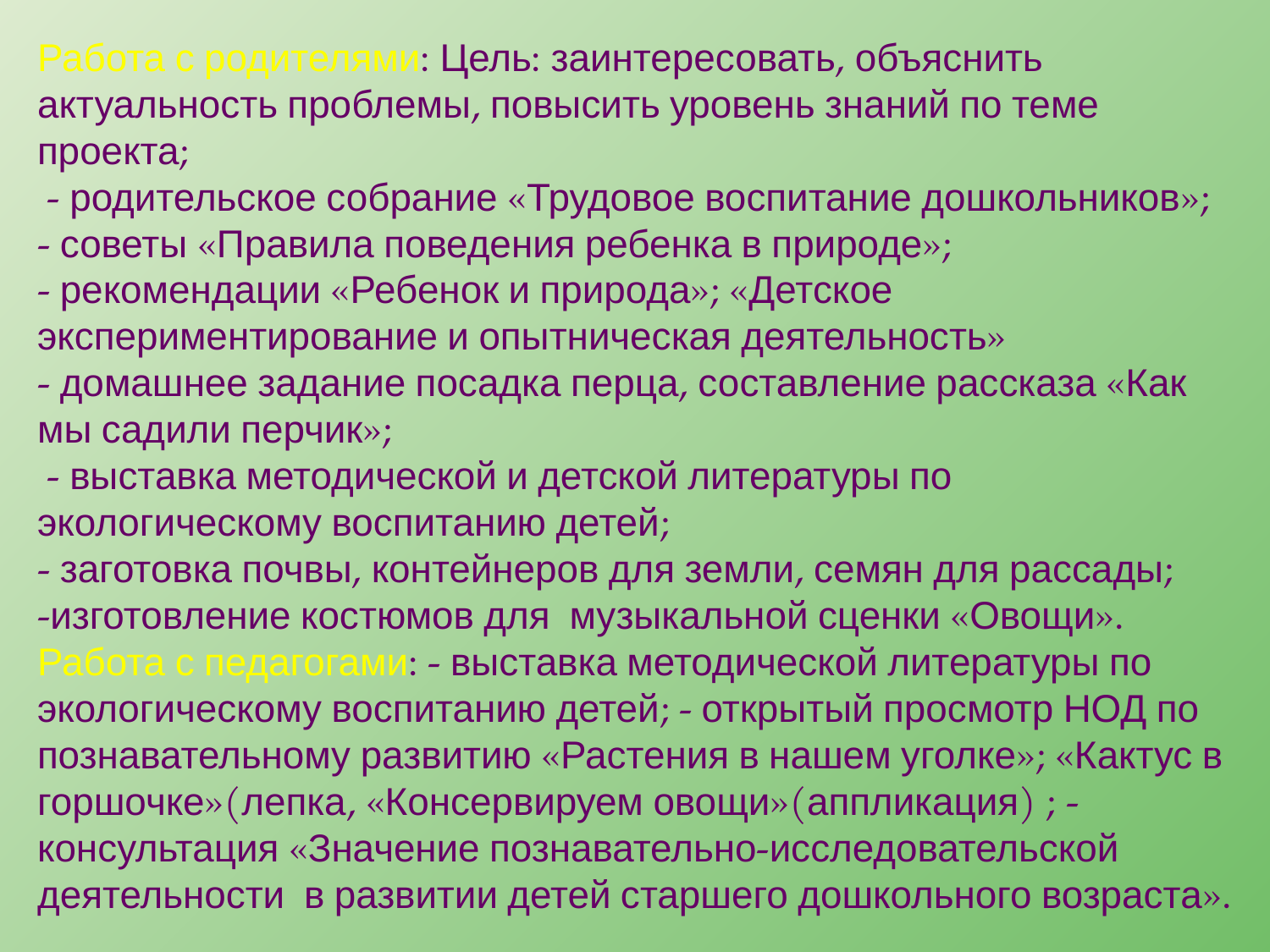

Работа с родителями: Цель: заинтересовать, объяснить актуальность проблемы, повысить уровень знаний по теме проекта;
 - родительское собрание «Трудовое воспитание дошкольников»;
- советы «Правила поведения ребенка в природе»;
- рекомендации «Ребенок и природа»; «Детское экспериментирование и опытническая деятельность»
- домашнее задание посадка перца, составление рассказа «Как мы садили перчик»;
 - выставка методической и детской литературы по экологическому воспитанию детей;
- заготовка почвы, контейнеров для земли, семян для рассады;
-изготовление костюмов для  музыкальной сценки «Овощи».
Работа с педагогами: - выставка методической литературы по экологическому воспитанию детей; - открытый просмотр НОД по познавательному развитию «Растения в нашем уголке»; «Кактус в горшочке»(лепка, «Консервируем овощи»(аппликация) ; - консультация «Значение познавательно-исследовательской деятельности  в развитии детей старшего дошкольного возраста».